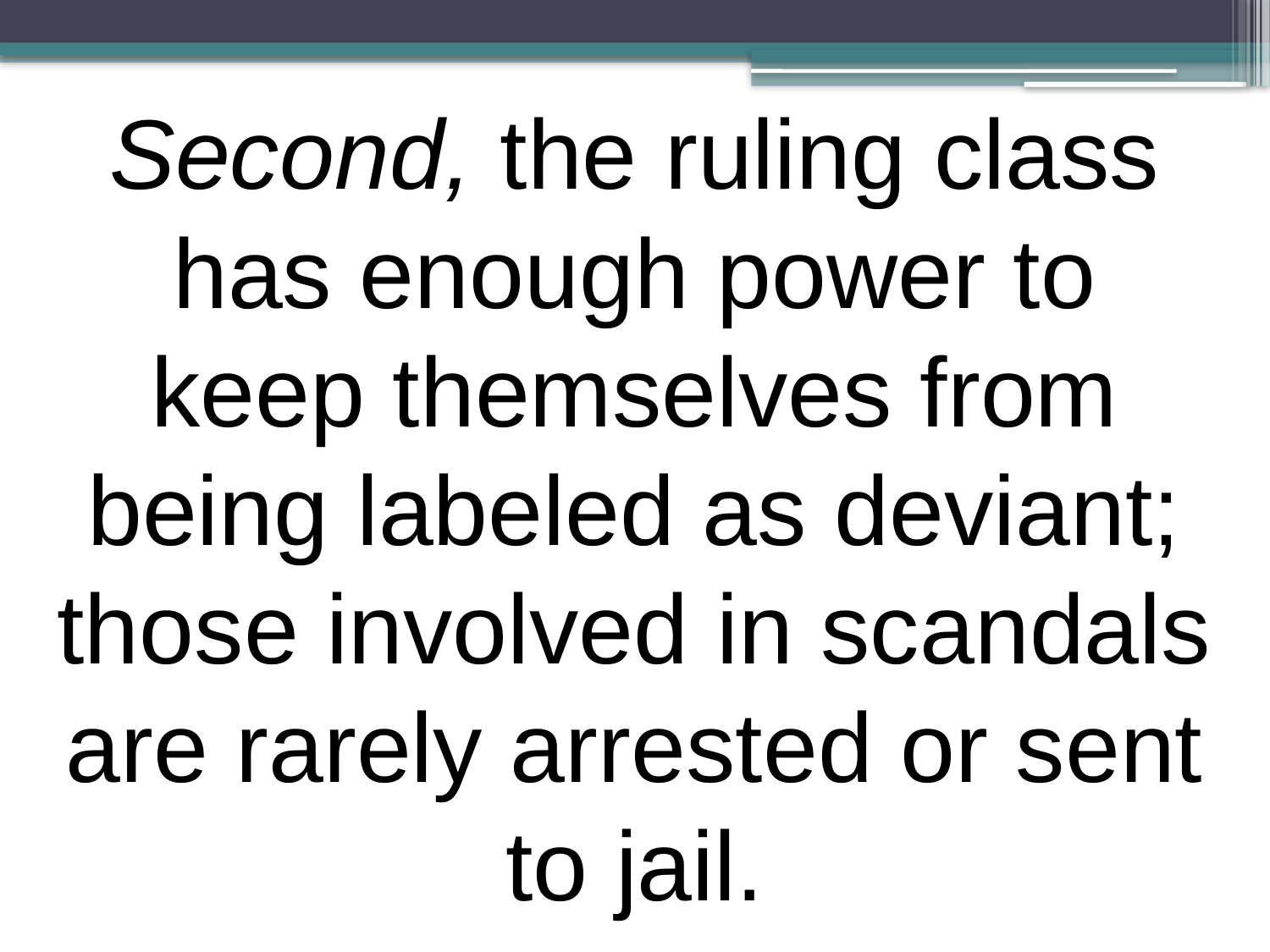

Second, the ruling class has enough power to keep themselves from being labeled as deviant; those involved in scandals are rarely arrested or sent to jail.